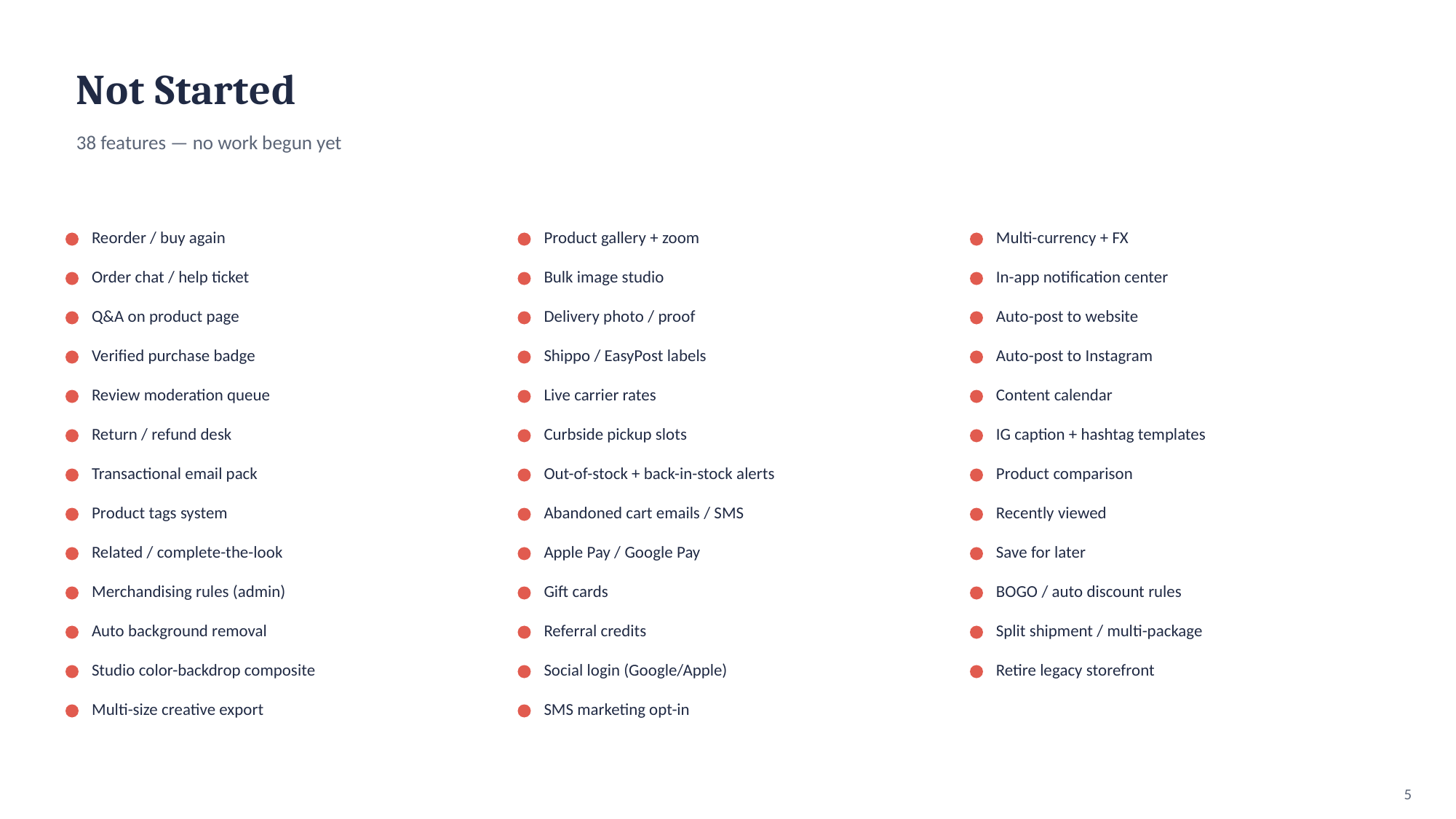

Not Started
38 features — no work begun yet
Reorder / buy again
Product gallery + zoom
Multi-currency + FX
–
–
–

Order chat / help ticket
Bulk image studio
In-app notification center
–
–
–

Q&A on product page
Delivery photo / proof
Auto-post to website
–
–
–

Verified purchase badge
Shippo / EasyPost labels
Auto-post to Instagram
–
–
–

Review moderation queue
Live carrier rates
Content calendar
–
–
–

Return / refund desk
Curbside pickup slots
IG caption + hashtag templates
–
–
–

Transactional email pack
Out-of-stock + back-in-stock alerts
Product comparison
–
–
–

Product tags system
Abandoned cart emails / SMS
Recently viewed
–
–
–

Related / complete-the-look
Apple Pay / Google Pay
Save for later
–
–
–

Merchandising rules (admin)
Gift cards
BOGO / auto discount rules
–
–
–

Auto background removal
Referral credits
Split shipment / multi-package
–
–
–

Studio color-backdrop composite
Social login (Google/Apple)
Retire legacy storefront
–
–
–

Multi-size creative export
SMS marketing opt-in
–
–

5